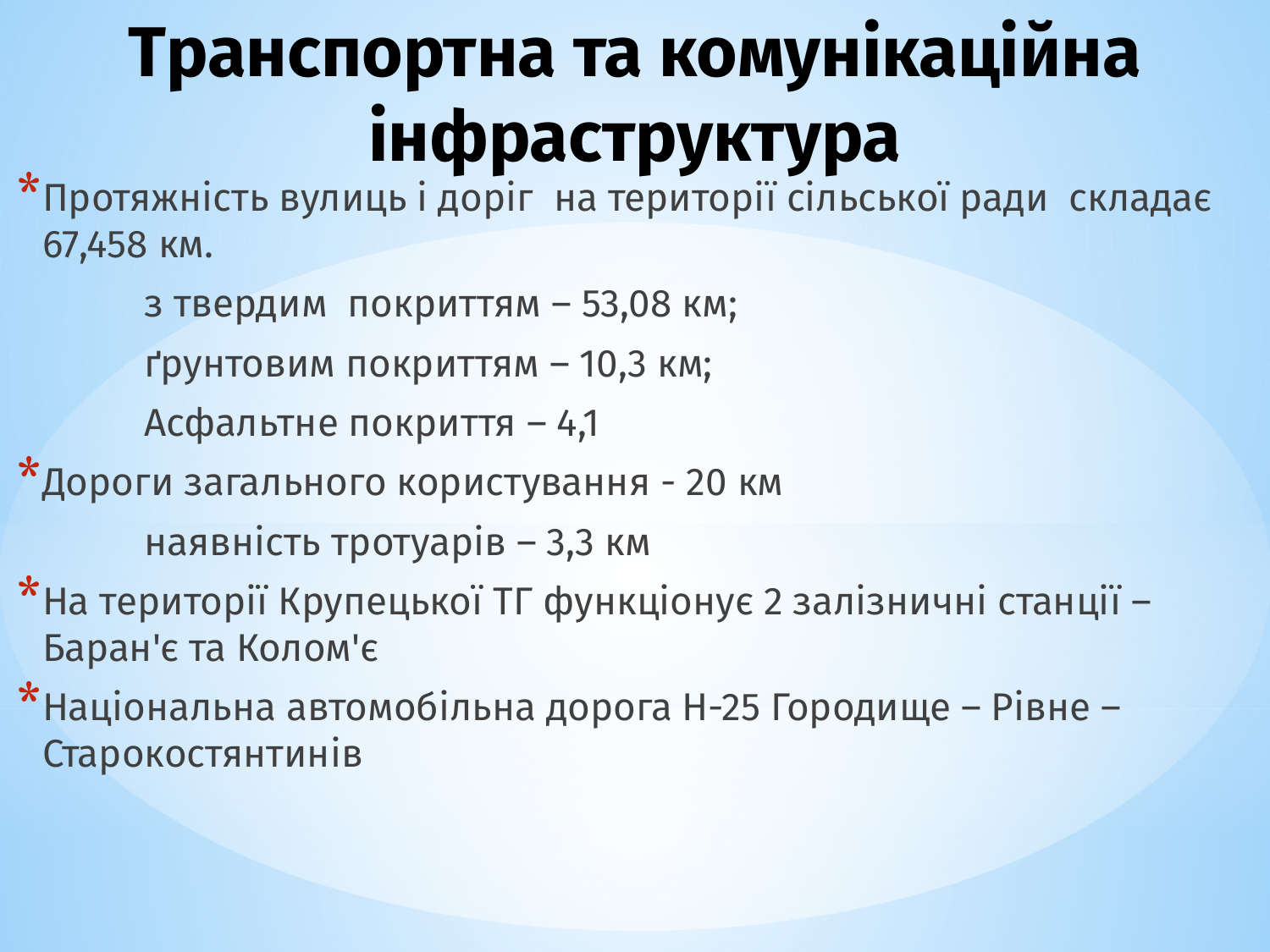

# Транспортна та комунікаційна інфраструктура
Протяжність вулиць і доріг  на території сільської ради  складає 67,458 км.
	з твердим  покриттям – 53,08 км;
	ґрунтовим покриттям – 10,3 км;
	Асфальтне покриття – 4,1
Дороги загального користування - 20 км
	наявність тротуарів – 3,3 км
На території Крупецької ТГ функціонує 2 залізничні станції – Баран'є та Колом'є
Національна автомобільна дорога Н-25 Городище – Рівне – Старокостянтинів